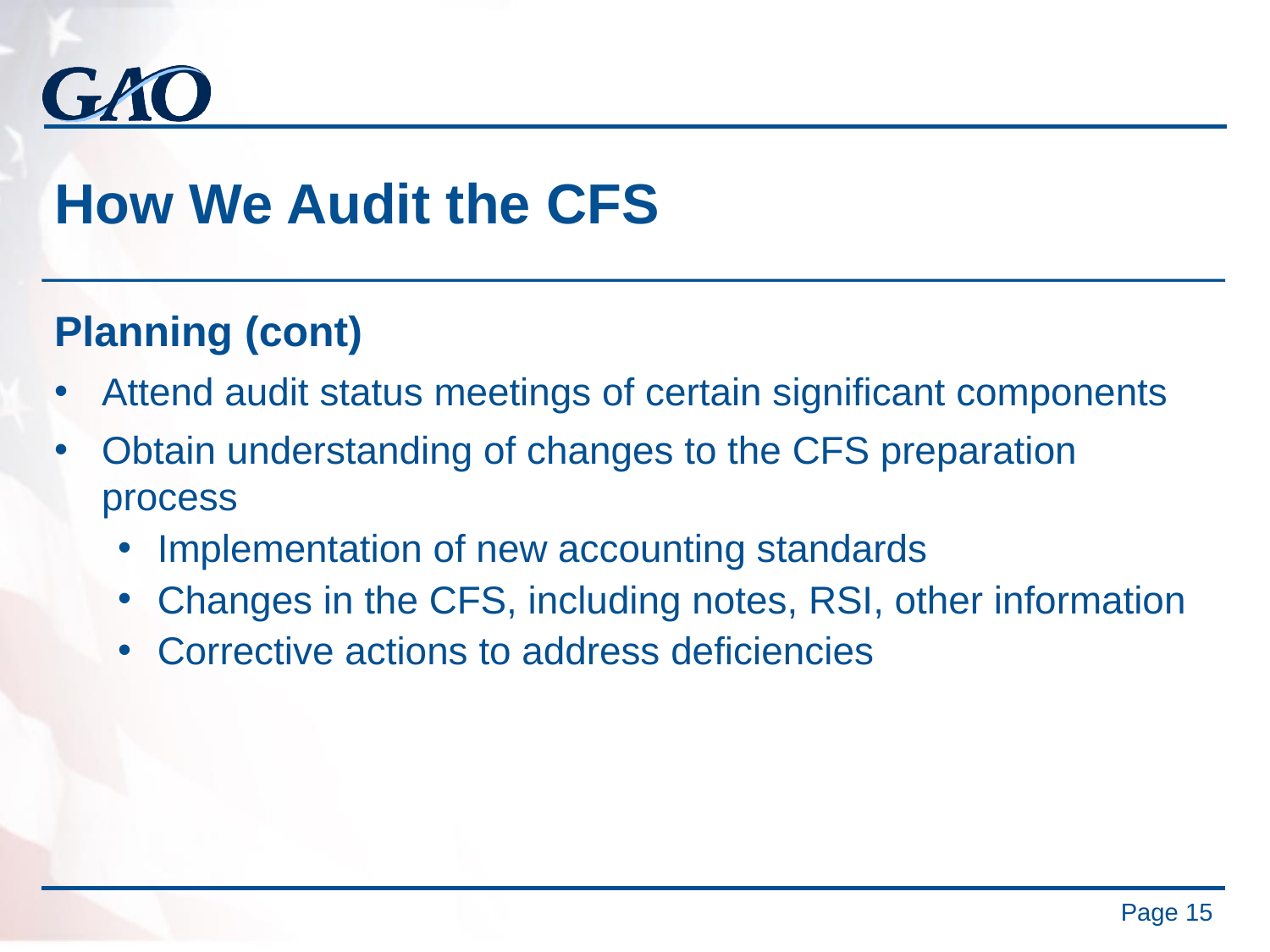

# How We Audit the CFS
Planning (cont)
Attend audit status meetings of certain significant components
Obtain understanding of changes to the CFS preparation process
Implementation of new accounting standards
Changes in the CFS, including notes, RSI, other information
Corrective actions to address deficiencies

Page 15